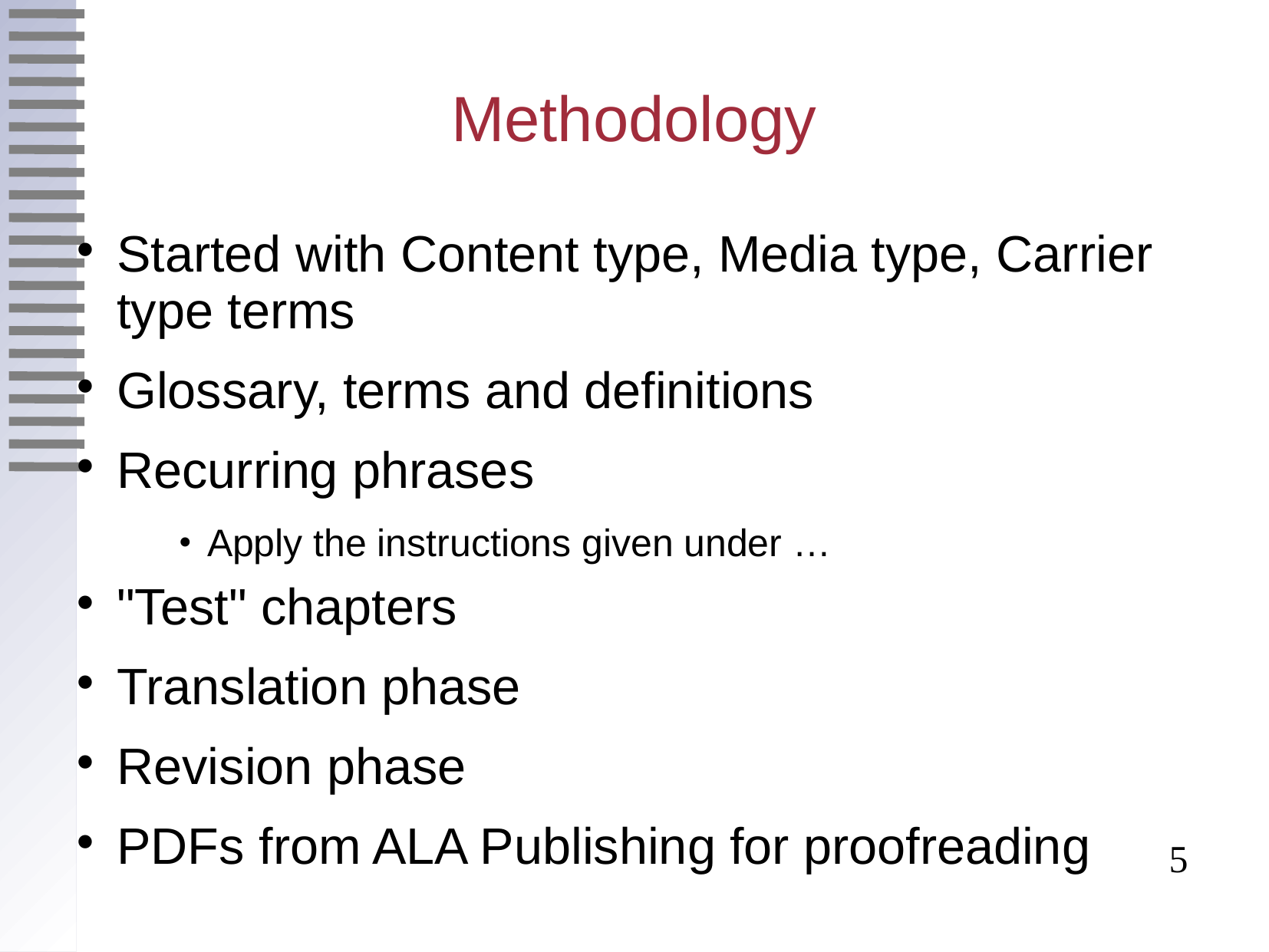

# Methodology
Started with Content type, Media type, Carrier type terms
Glossary, terms and definitions
Recurring phrases
Apply the instructions given under …
"Test" chapters
Translation phase
Revision phase
PDFs from ALA Publishing for proofreading